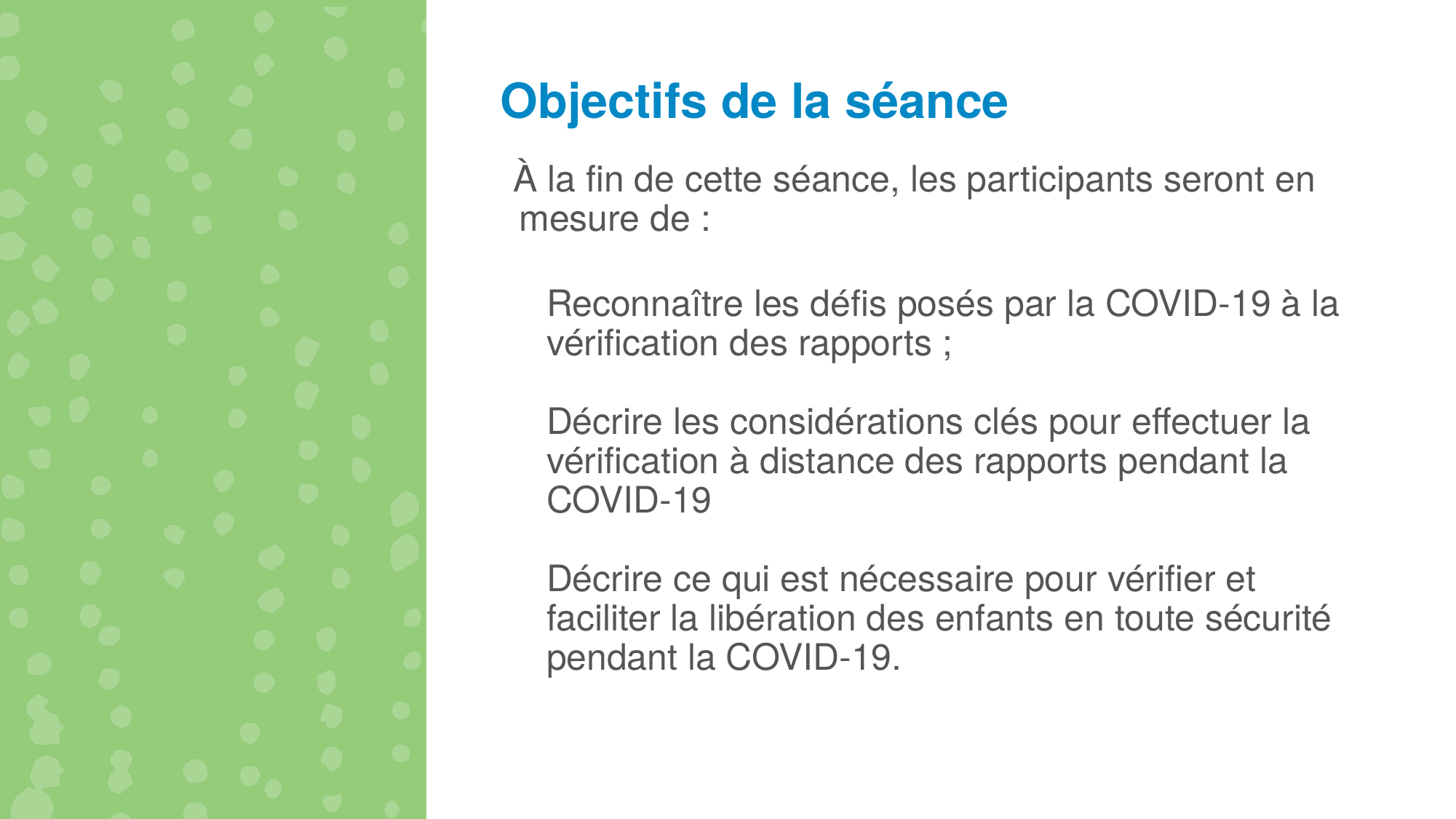

Objectifs de la séance
À la fin de cette séance, les participants seront en mesure de :

Reconnaître les défis posés par la COVID-19 à la vérification des rapports ;

Décrire les considérations clés pour effectuer la vérification à distance des rapports pendant la COVID-19

Décrire ce qui est nécessaire pour vérifier et faciliter la libération des enfants en toute sécurité pendant la COVID-19.